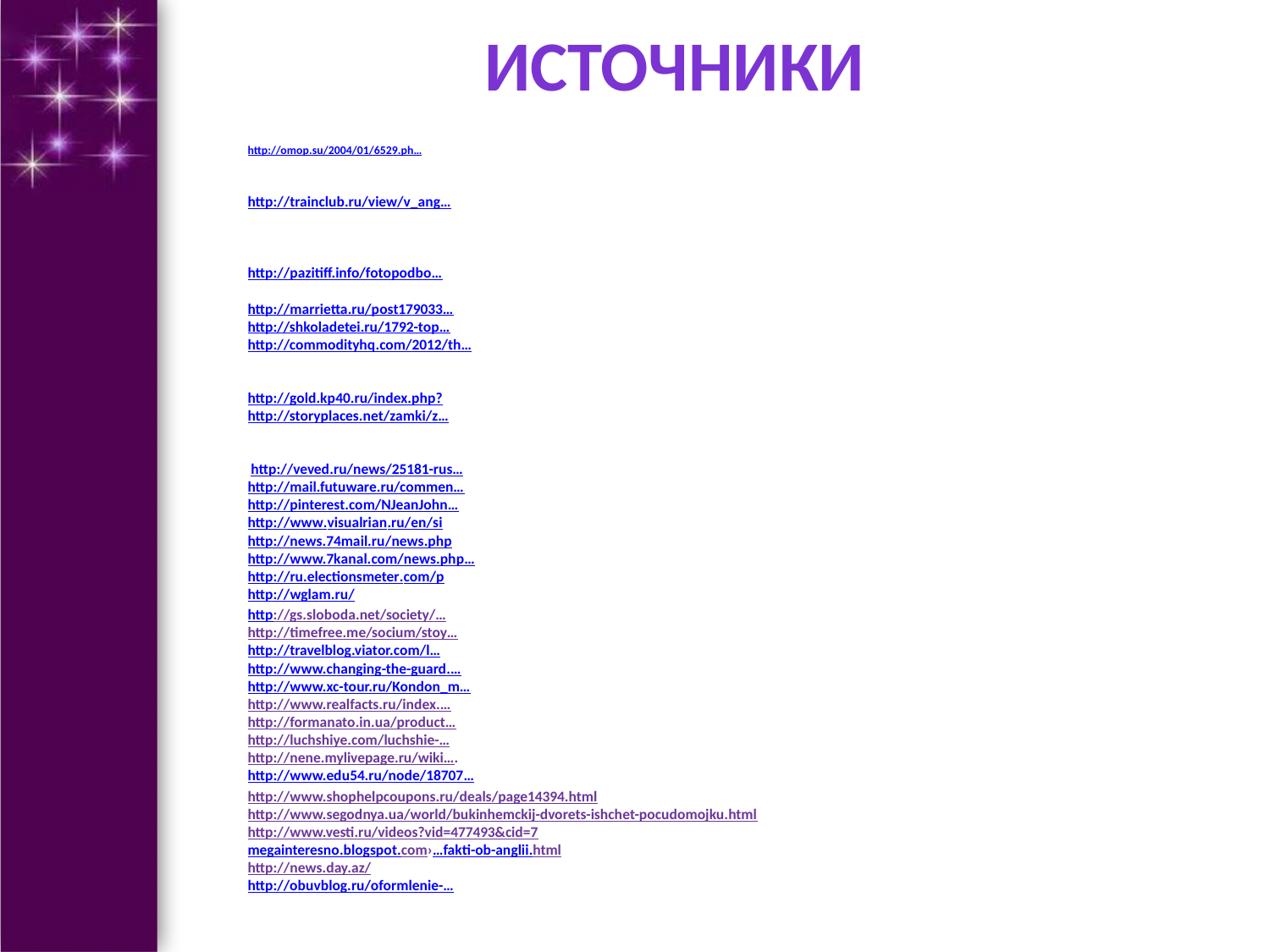

# ИСТОЧНИКИ
http://omop.su/2004/01/6529.ph…
http://www.ausbt.com.au/review…
http://furonka.ru/forum/32-698…
http://trainclub.ru/view/v_ang…
http://sibir-prom.ru/world_new…
http://puzzleit.ru/puzzles/vie…
http://mi8.com.ua/news203.html
http://pazitiff.info/fotopodbo…
http://www.yousmi.by/articles/…
http://marrietta.ru/post179033…
http://shkoladetei.ru/1792-top…
http://commodityhq.com/2012/th…
http://budowleswiata.pl/tower-…
http://lingvocat.com/blog/lear…
http://gold.kp40.ru/index.php?
http://storyplaces.net/zamki/z…
http://@tur.www.dailymail.co.u…
http://loveopium.ru/prazdniki/diamond_jubilee.html
 http://veved.ru/news/25181-rus…
http://mail.futuware.ru/commen…
http://pinterest.com/NJeanJohn…
http://www.visualrian.ru/en/si…
http://news.74mail.ru/news.php…
http://www.7kanal.com/news.php…
http://ru.electionsmeter.com/p…
http://wglam.ru/
http://gs.sloboda.net/society/…
http://timefree.me/socium/stoy…
http://travelblog.viator.com/l…
http://www.changing-the-guard.…
http://www.xc-tour.ru/Kondon_m…
http://www.realfacts.ru/index.…
http://formanato.in.ua/product…
http://luchshiye.com/luchshie-…
http://nene.mylivepage.ru/wiki….
http://www.edu54.ru/node/18707…
http://www.shophelpcoupons.ru/deals/page14394.html
http://www.segodnya.ua/world/bukinhemckij-dvorets-ishchet-pocudomojku.html
http://www.vesti.ru/videos?vid=477493&cid=7
megainteresno.blogspot.com›…fakti-ob-anglii.html
http://news.day.az/
http://obuvblog.ru/oformlenie-…